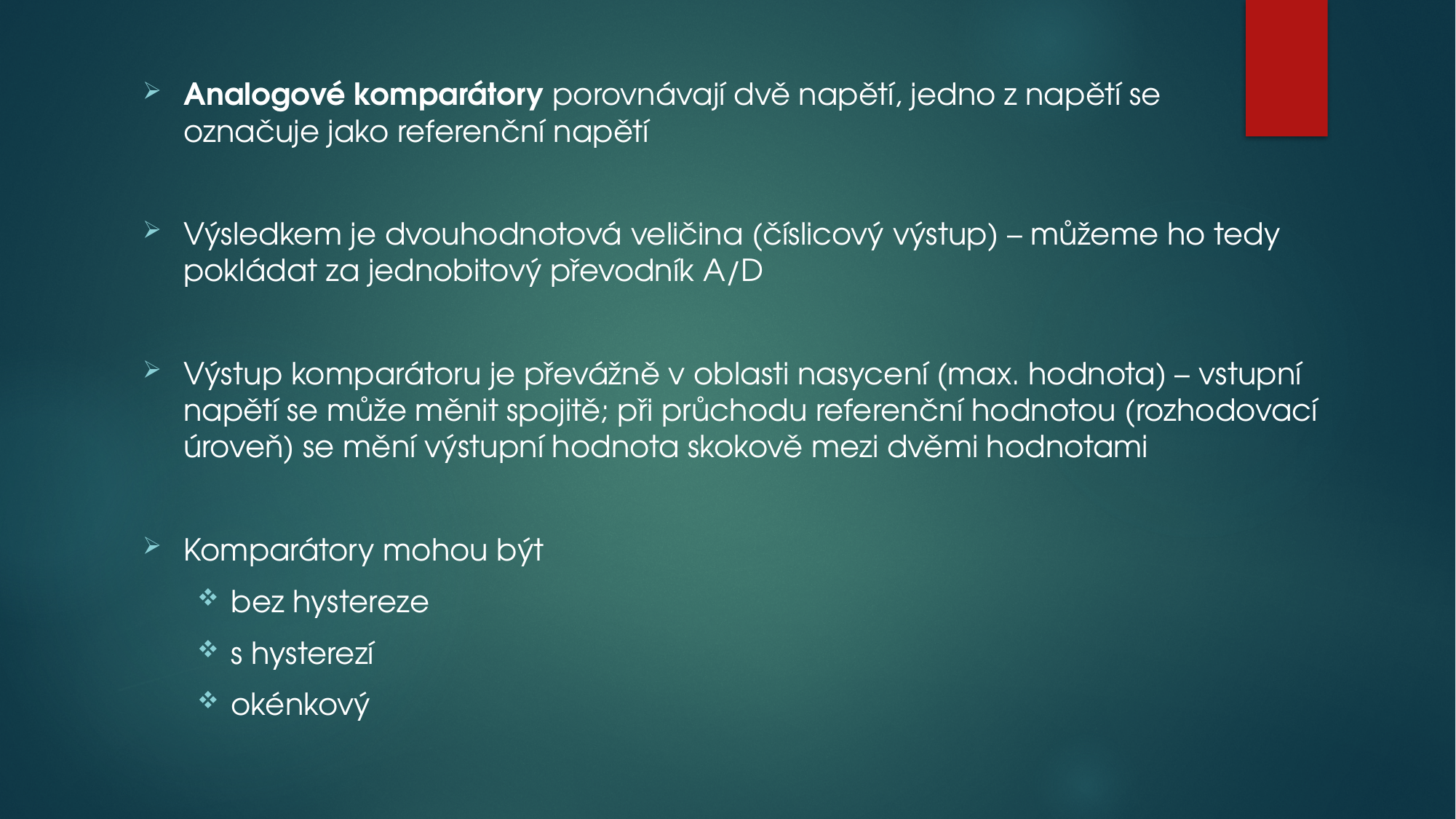

Analogové komparátory porovnávají dvě napětí, jedno z napětí se
označuje jako referenční napětí

Výsledkem je dvouhodnotová veličina (číslicový výstup) – můžeme ho tedy pokládat za jednobitový převodník A/D

Výstup komparátoru je převážně v oblasti nasycení (max. hodnota) – vstupní napětí se může měnit spojitě; při průchodu referenční hodnotou (rozhodovací úroveň) se mění výstupní hodnota skokově mezi dvěmi hodnotami

Komparátory mohou být
bez hystereze
s hysterezí
okénkový